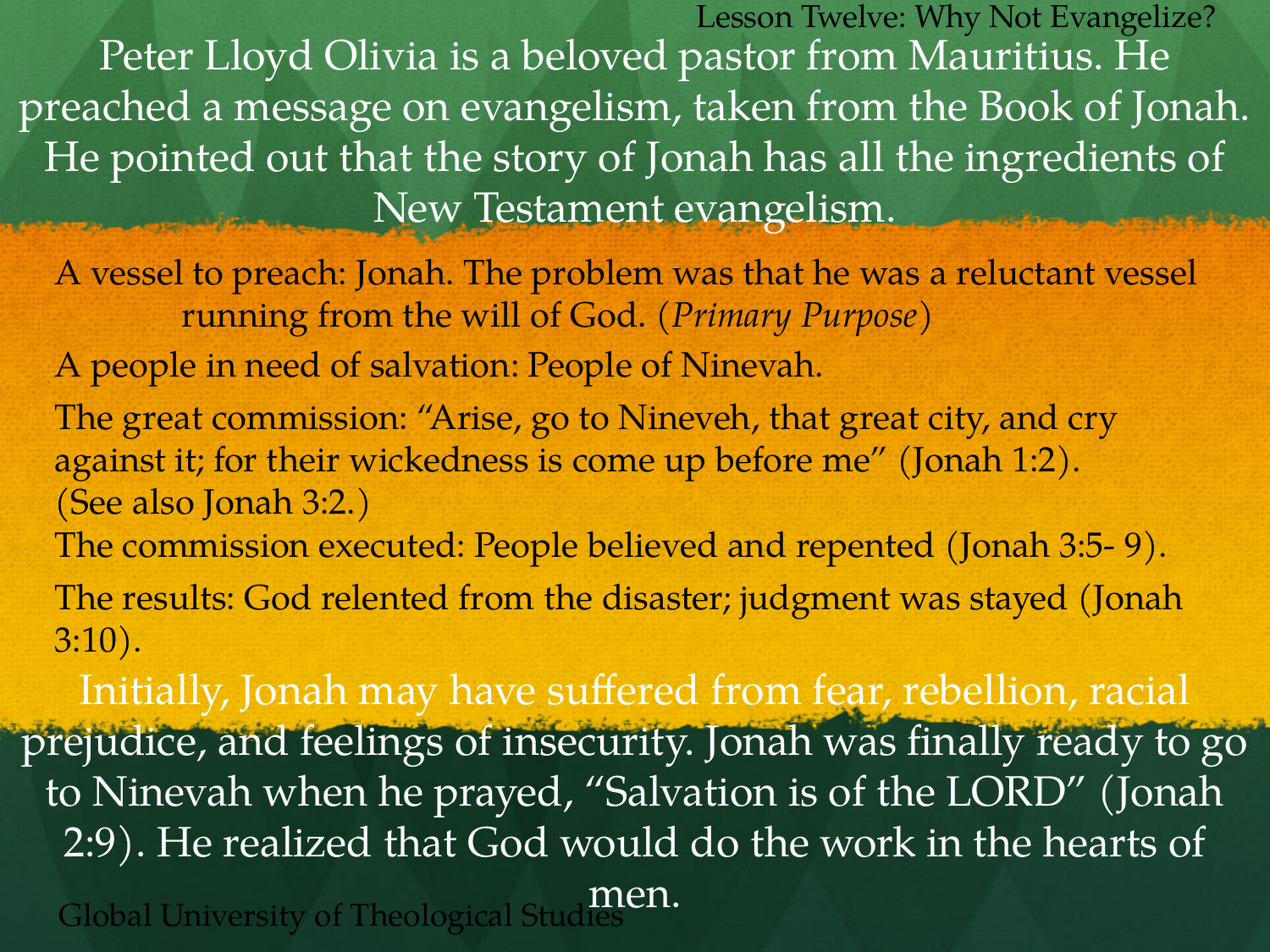

Lesson Twelve: Why Not Evangelize?

Peter Lloyd Olivia is a beloved pastor from Mauritius. He preached a message on evangelism, taken from the Book of Jonah. He pointed out that the story of Jonah has all the ingredients of New Testament evangelism.
A vessel to preach: Jonah. The problem was that he was a reluctant vessel 	running from the will of God. (Primary Purpose)
A people in need of salvation: People of Ninevah.
The great commission: “Arise, go to Nineveh, that great city, and cry 	against it; for their wickedness is come up before me” (Jonah 1:2). 	(See also Jonah 3:2.)
The commission executed: People believed and repented (Jonah 3:5- 9).
The results: God relented from the disaster; judgment was stayed (Jonah 	3:10).
Initially, Jonah may have suffered from fear, rebellion, racial prejudice, and feelings of insecurity. Jonah was finally ready to go to Ninevah when he prayed, “Salvation is of the LORD” (Jonah 2:9). He realized that God would do the work in the hearts of men.
Global University of Theological Studies